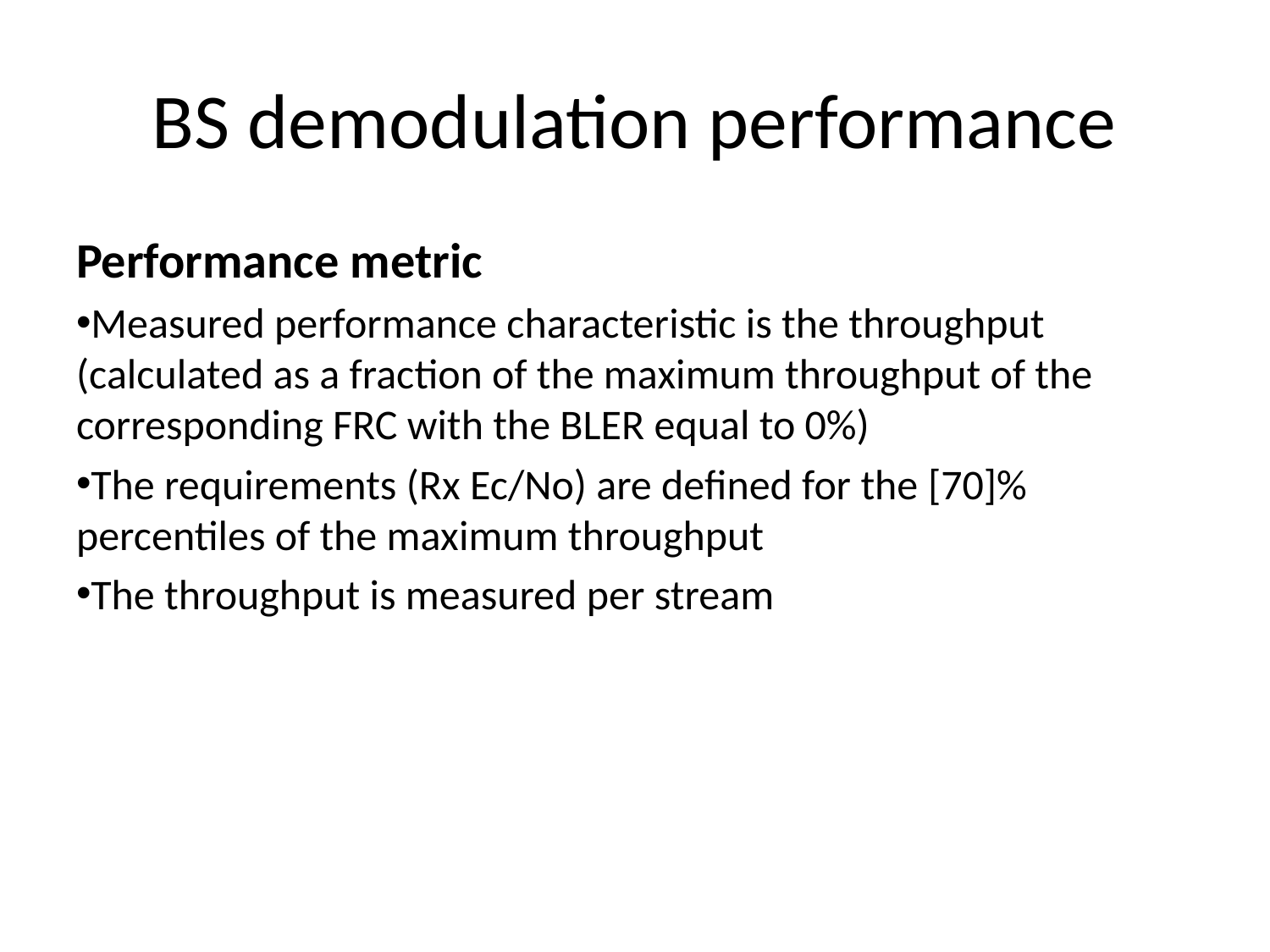

# BS demodulation performance
Performance metric
Measured performance characteristic is the throughput (calculated as a fraction of the maximum throughput of the corresponding FRC with the BLER equal to 0%)
The requirements (Rx Ec/No) are defined for the [70]% percentiles of the maximum throughput
The throughput is measured per stream